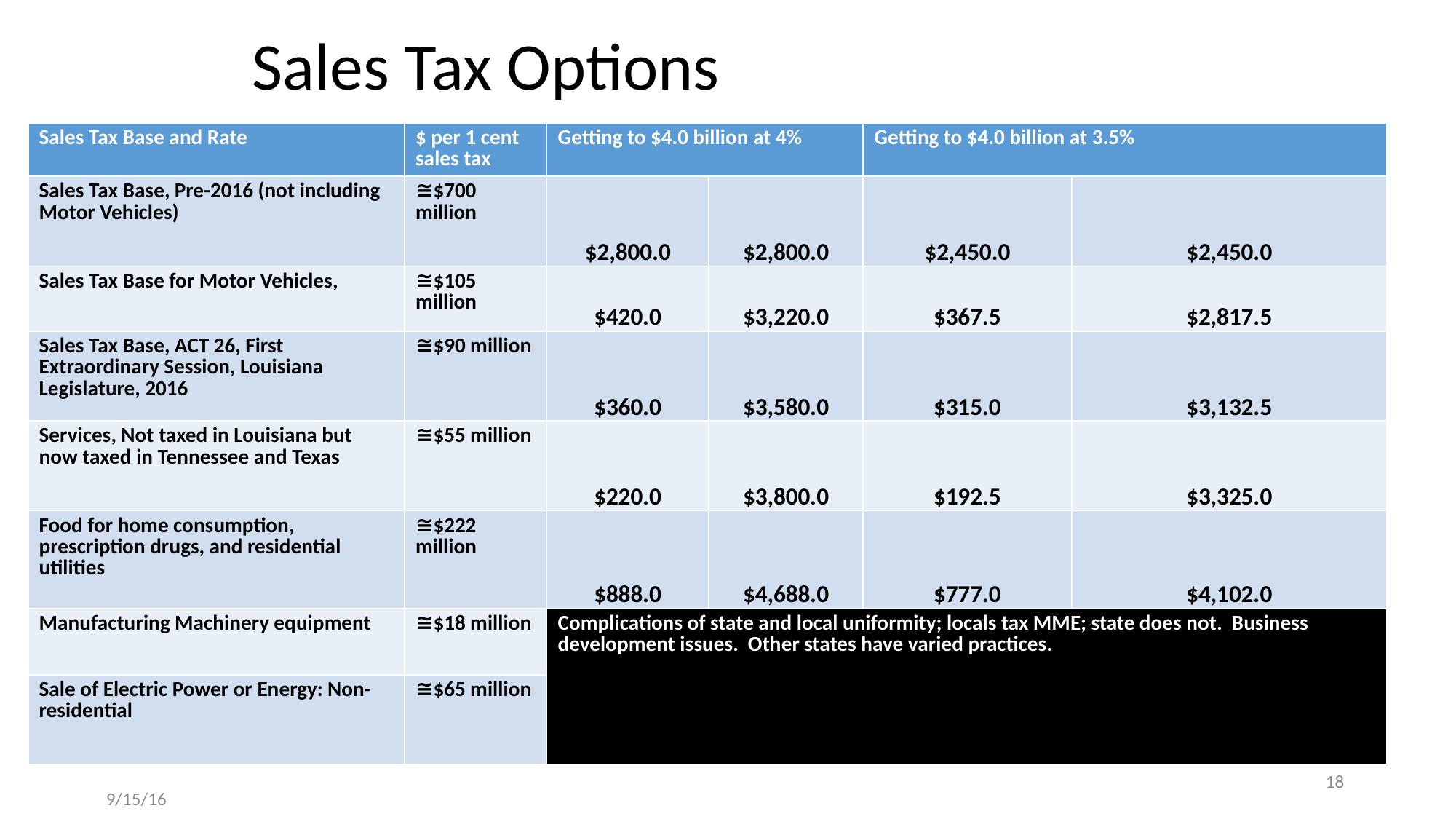

# Sales Tax Options
| Sales Tax Base and Rate | $ per 1 cent sales tax | Getting to $4.0 billion at 4% |  | Getting to $4.0 billion at 3.5% |  |
| --- | --- | --- | --- | --- | --- |
| Sales Tax Base, Pre-2016 (not including Motor Vehicles) | ≅$700 million | $2,800.0 | $2,800.0 | $2,450.0 | $2,450.0 |
| Sales Tax Base for Motor Vehicles, | ≅$105 million | $420.0 | $3,220.0 | $367.5 | $2,817.5 |
| Sales Tax Base, ACT 26, First Extraordinary Session, Louisiana Legislature, 2016 | ≅$90 million | $360.0 | $3,580.0 | $315.0 | $3,132.5 |
| Services, Not taxed in Louisiana but now taxed in Tennessee and Texas | ≅$55 million | $220.0 | $3,800.0 | $192.5 | $3,325.0 |
| Food for home consumption, prescription drugs, and residential utilities | ≅$222 million | $888.0 | $4,688.0 | $777.0 | $4,102.0 |
| Manufacturing Machinery equipment | ≅$18 million | Complications of state and local uniformity; locals tax MME; state does not. Business development issues. Other states have varied practices. |  |  |  |
| Sale of Electric Power or Energy: Non-residential | ≅$65 million |  |  |  |  |
18
9/15/16